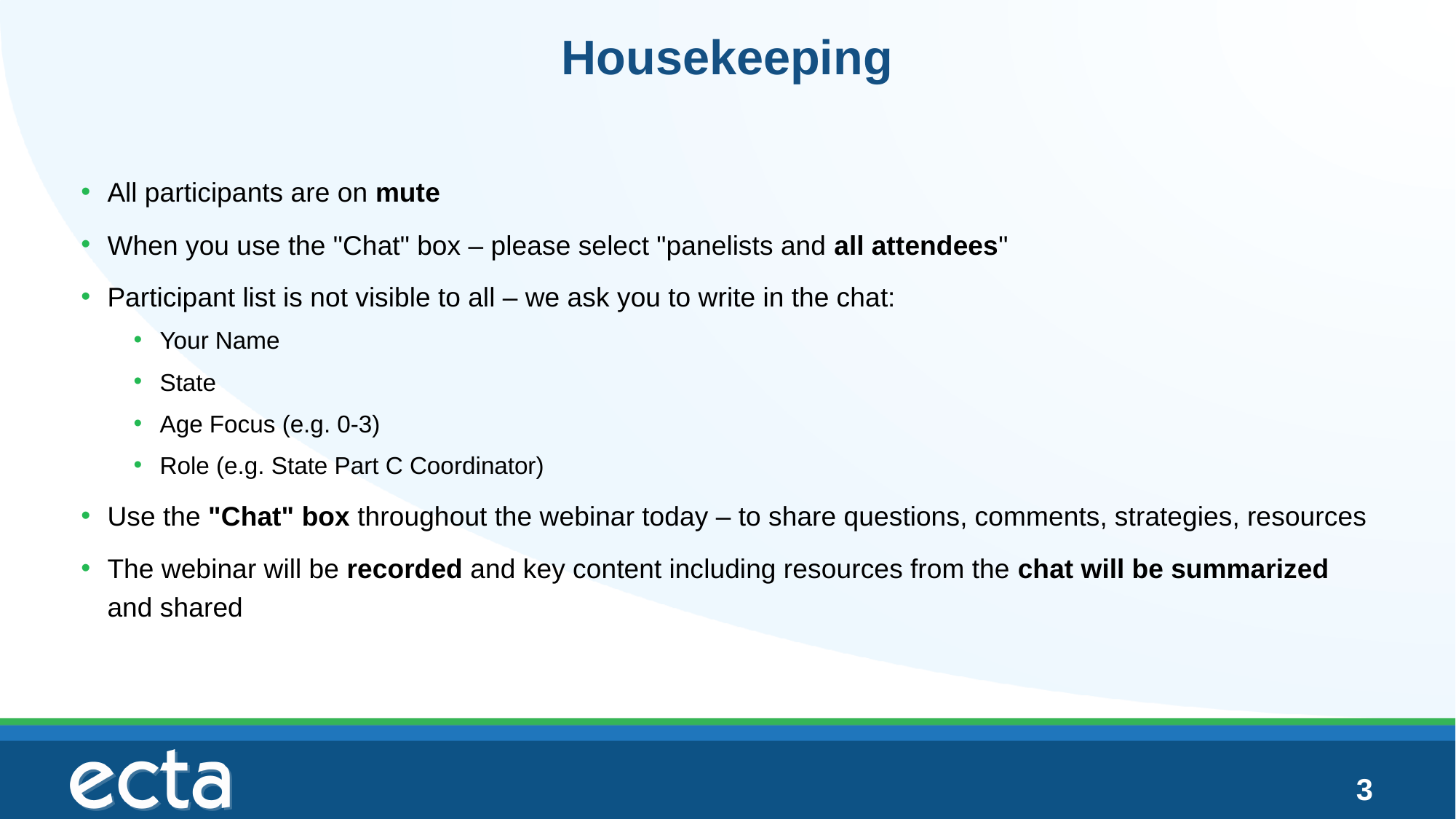

# Housekeeping
All participants are on mute
When you use the "Chat" box – please select "panelists and all attendees"
Participant list is not visible to all – we ask you to write in the chat:
Your Name
State
Age Focus (e.g. 0-3)
Role (e.g. State Part C Coordinator)
Use the "Chat" box throughout the webinar today – to share questions, comments, strategies, resources
The webinar will be recorded and key content including resources from the chat will be summarized and shared

3